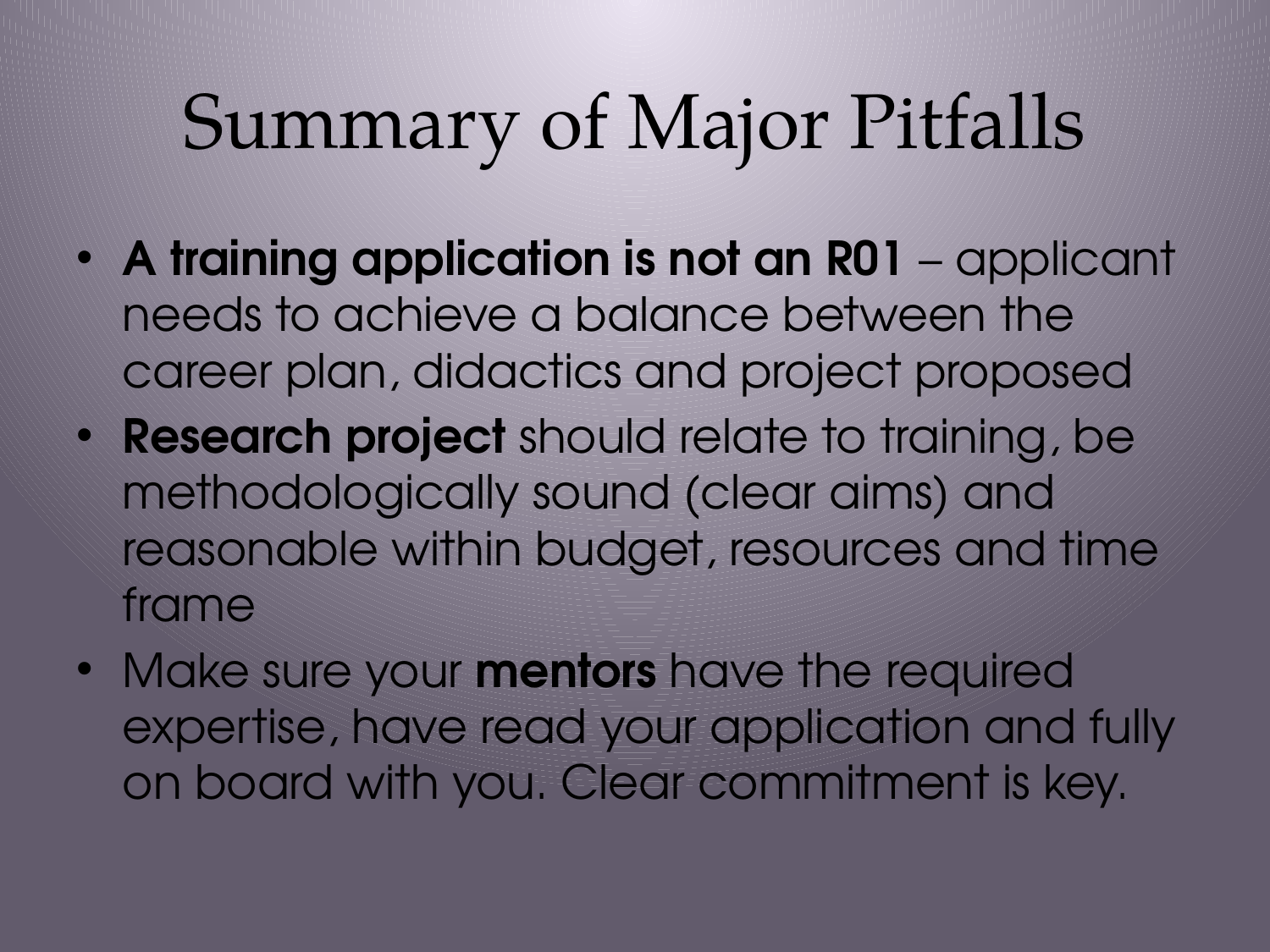

# Summary of Major Pitfalls
A training application is not an R01 – applicant needs to achieve a balance between the career plan, didactics and project proposed
Research project should relate to training, be methodologically sound (clear aims) and reasonable within budget, resources and time frame
Make sure your mentors have the required expertise, have read your application and fully on board with you. Clear commitment is key.